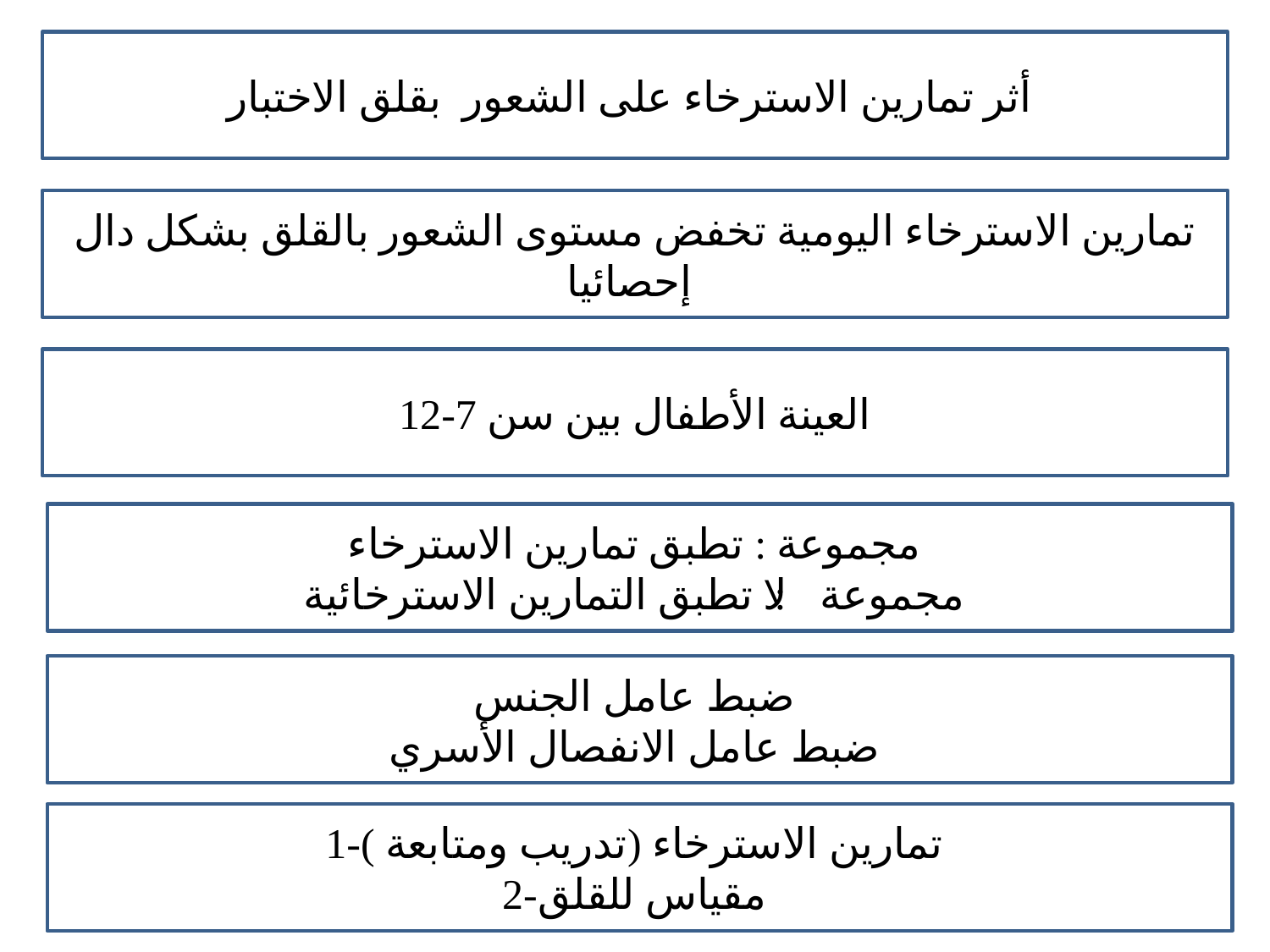

أثر تمارين الاسترخاء على الشعور  بقلق الاختبار
تمارين الاسترخاء اليومية تخفض مستوى الشعور بالقلق بشكل دال إحصائيا
العينة الأطفال بين سن 7-12
مجموعة : تطبق تمارين الاسترخاء
مجموعة : لا تطبق التمارين الاسترخائية
ضبط عامل الجنس
ضبط عامل الانفصال الأسري
1-تمارين الاسترخاء (تدريب ومتابعة )
2-مقياس للقلق